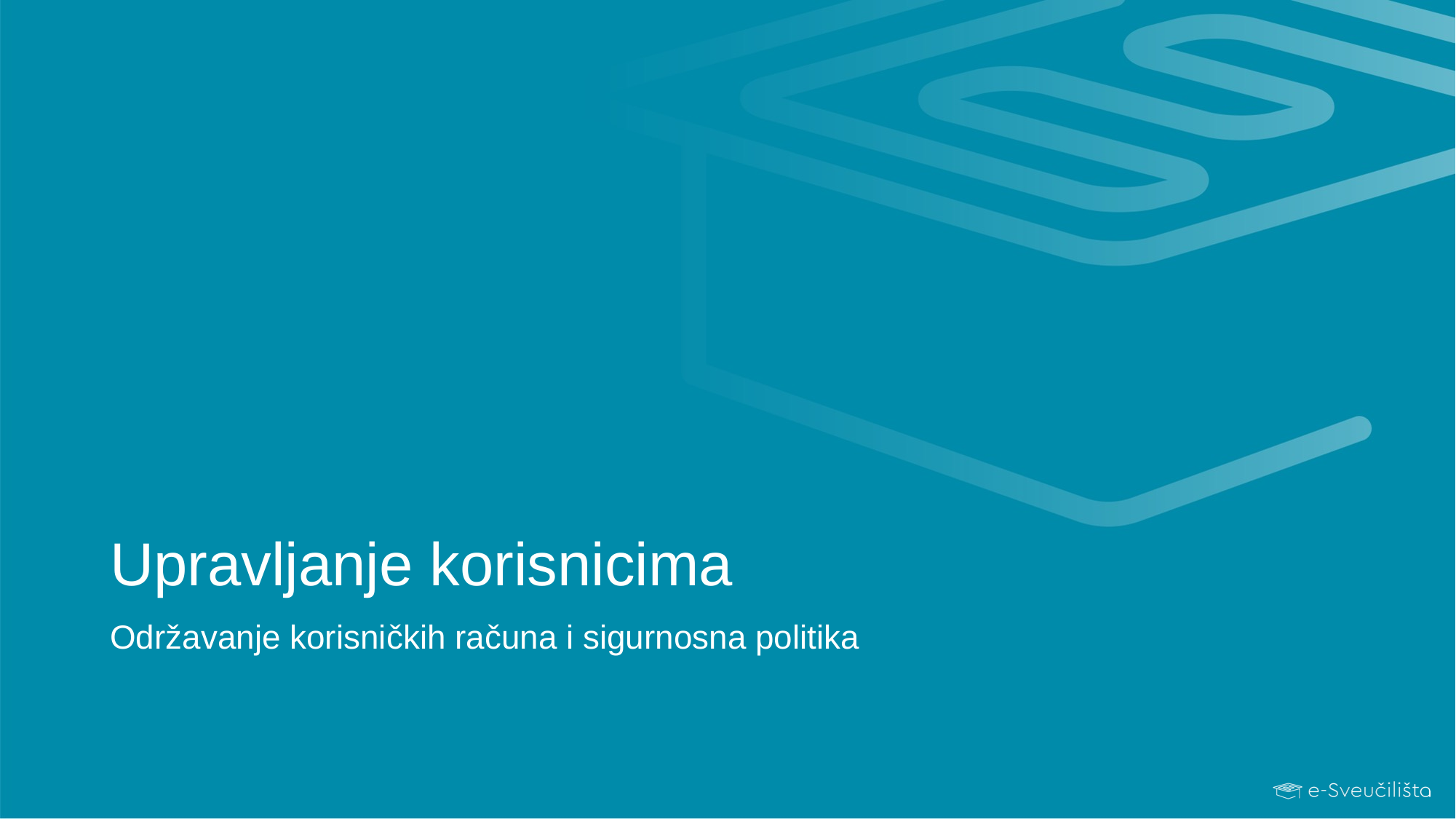

# Upravljanje korisnicima
Održavanje korisničkih računa i sigurnosna politika